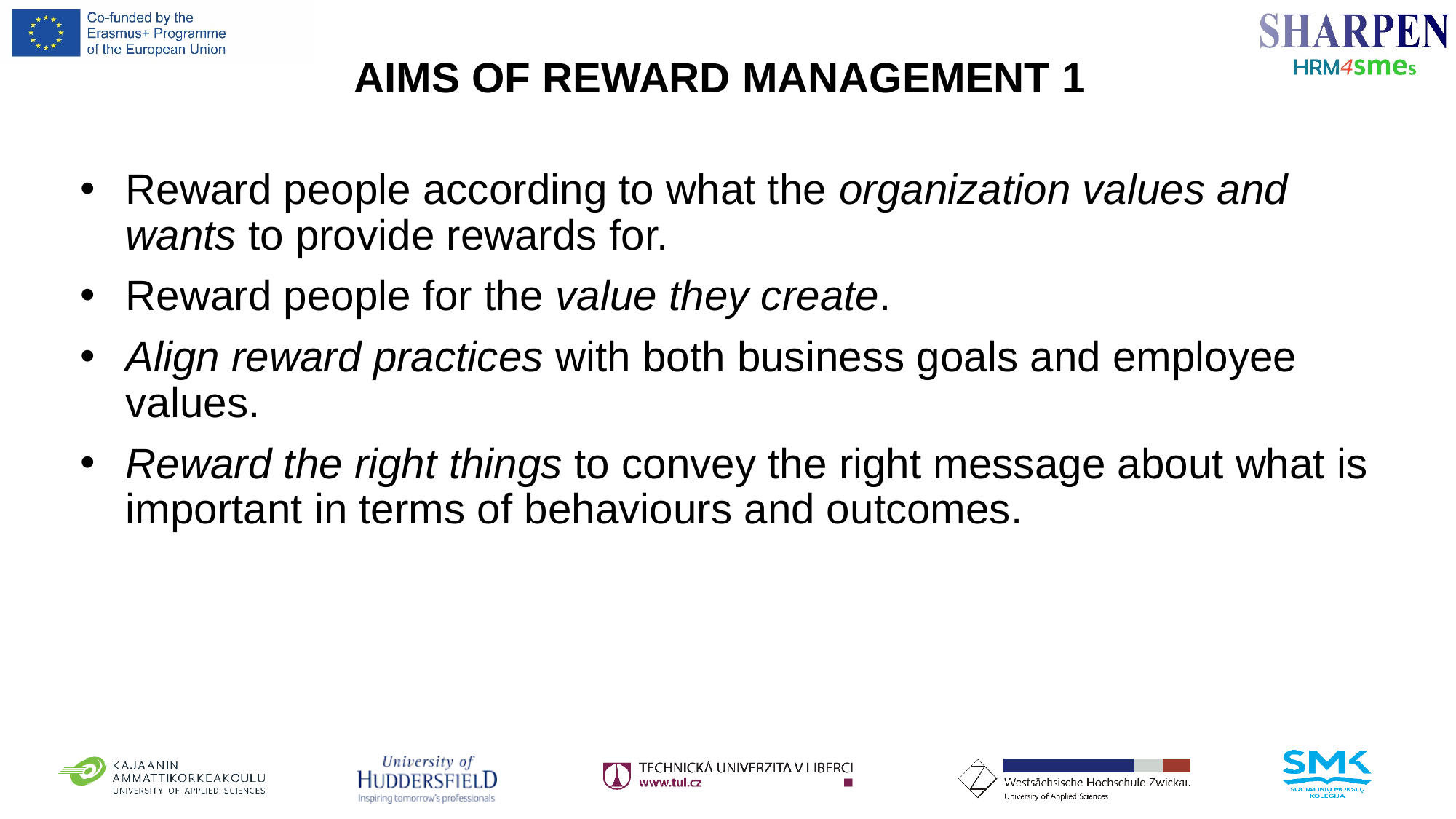

# AIMS OF REWARD MANAGEMENT 1
Reward people according to what the organization values and wants to provide rewards for.
Reward people for the value they create.
Align reward practices with both business goals and employee values.
Reward the right things to convey the right message about what is important in terms of behaviours and outcomes.